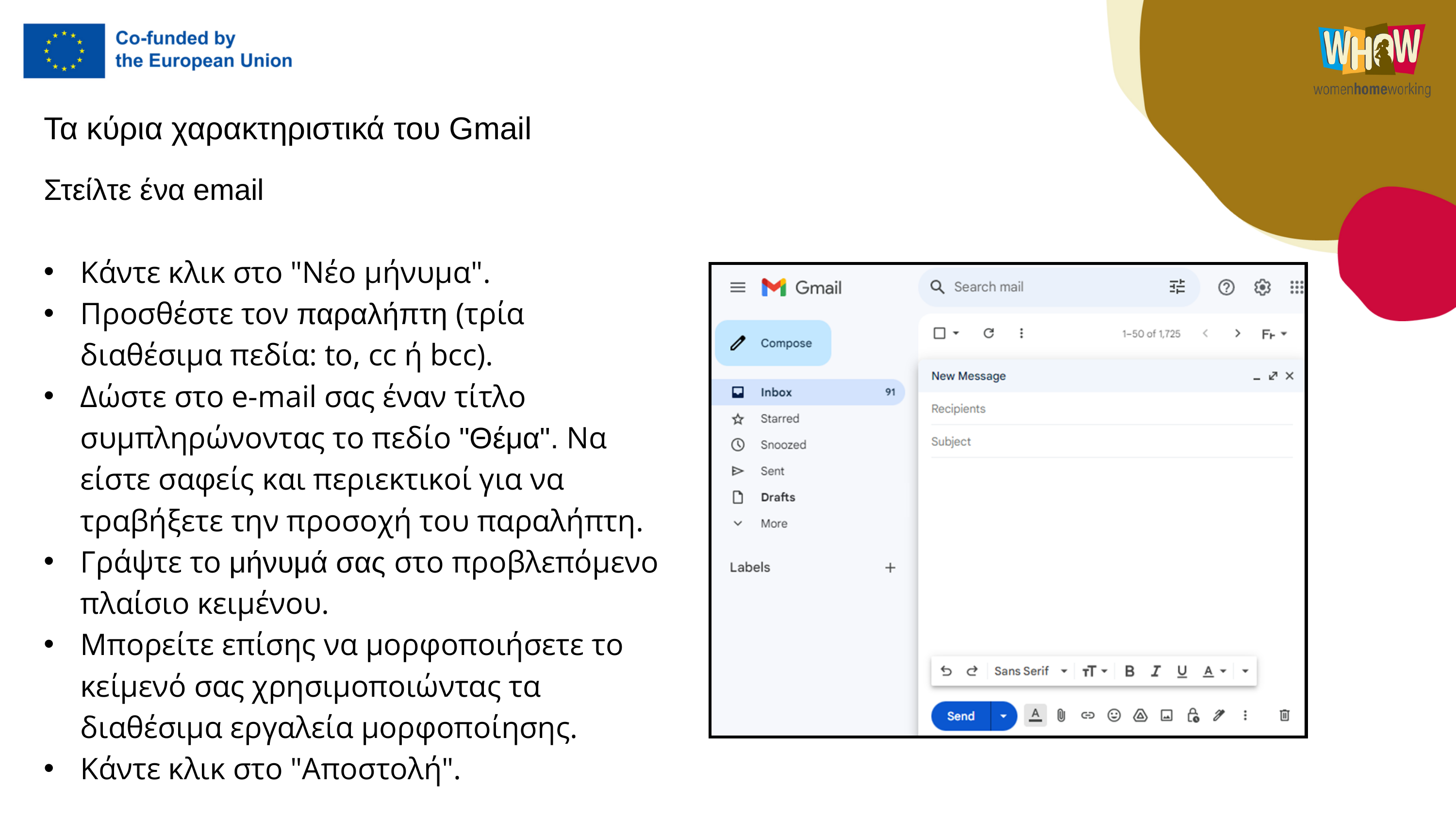

Τα κύρια χαρακτηριστικά του Gmail
Στείλτε ένα email

Κάντε κλικ στο "Νέο μήνυμα".
Προσθέστε τον παραλήπτη (τρία διαθέσιμα πεδία: to, cc ή bcc).
Δώστε στο e-mail σας έναν τίτλο συμπληρώνοντας το πεδίο "Θέμα". Να είστε σαφείς και περιεκτικοί για να τραβήξετε την προσοχή του παραλήπτη.
Γράψτε το μήνυμά σας στο προβλεπόμενο πλαίσιο κειμένου.
Μπορείτε επίσης να μορφοποιήσετε το κείμενό σας χρησιμοποιώντας τα διαθέσιμα εργαλεία μορφοποίησης.
Κάντε κλικ στο "Αποστολή".